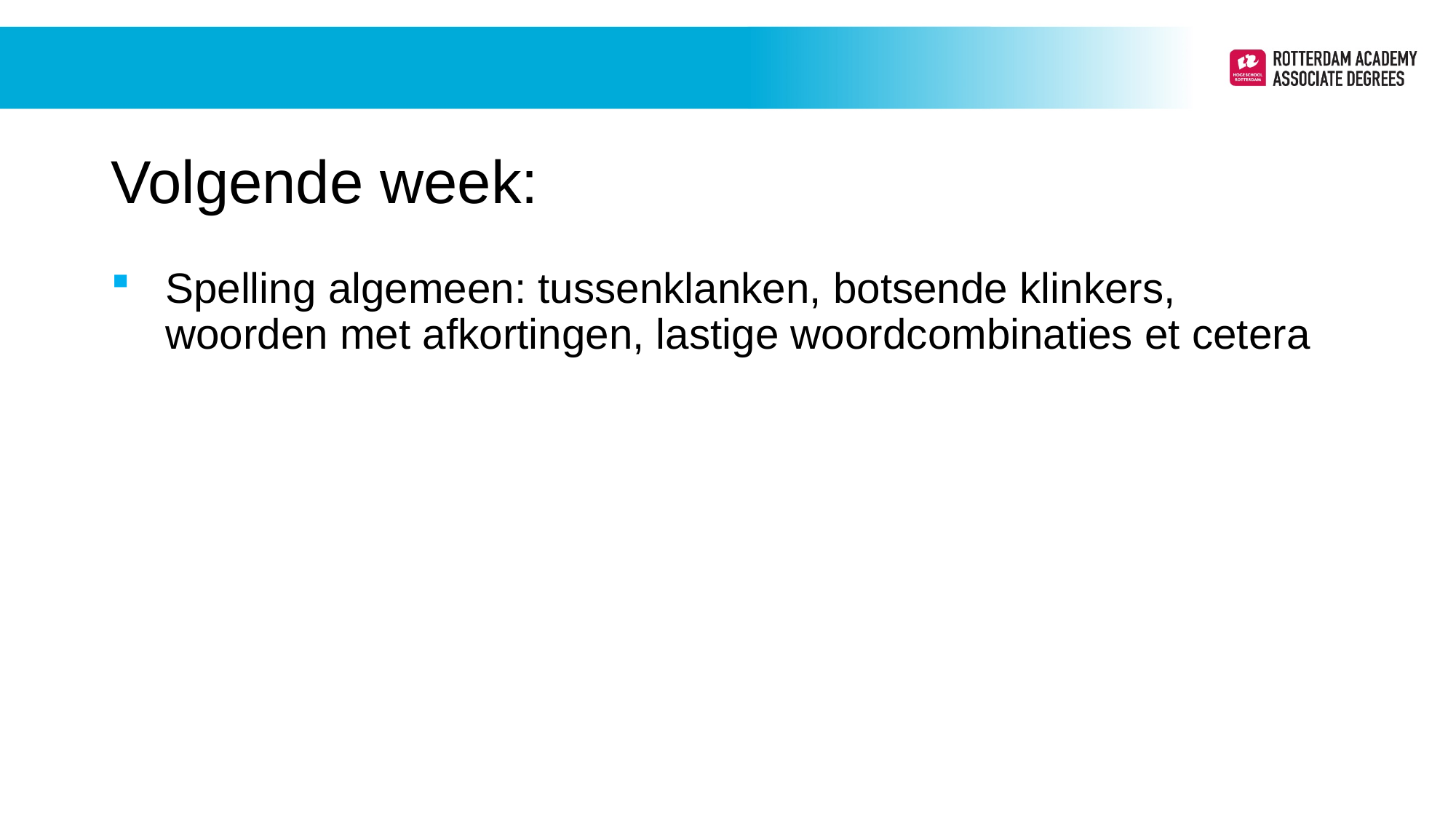

# Volgende week:
Spelling algemeen: tussenklanken, botsende klinkers, woorden met afkortingen, lastige woordcombinaties et cetera